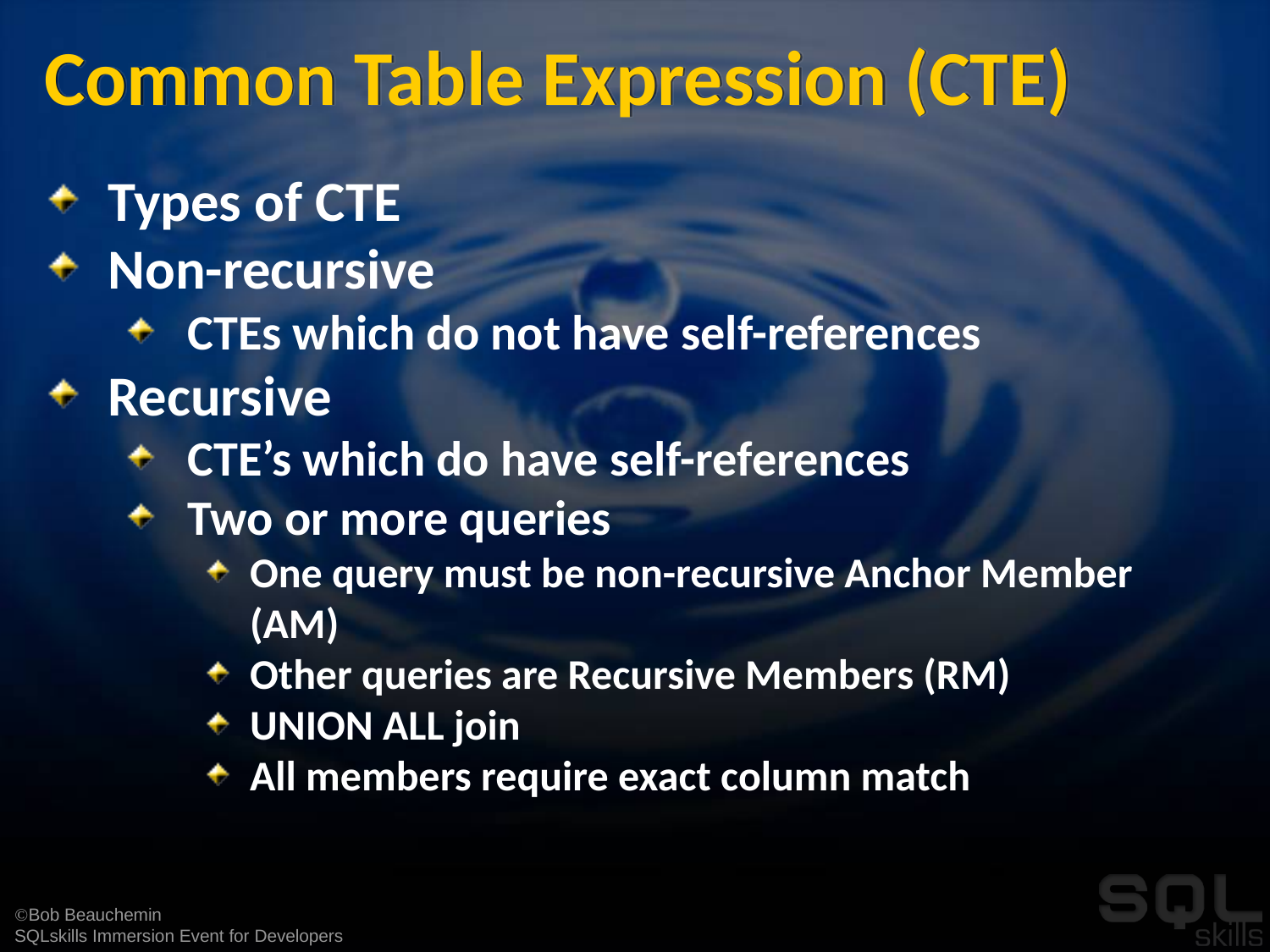

# Common Table Expression (CTE)
Types of CTE
Non-recursive
CTEs which do not have self-references
Recursive
CTE’s which do have self-references
Two or more queries
One query must be non-recursive Anchor Member (AM)
Other queries are Recursive Members (RM)
UNION ALL join
All members require exact column match